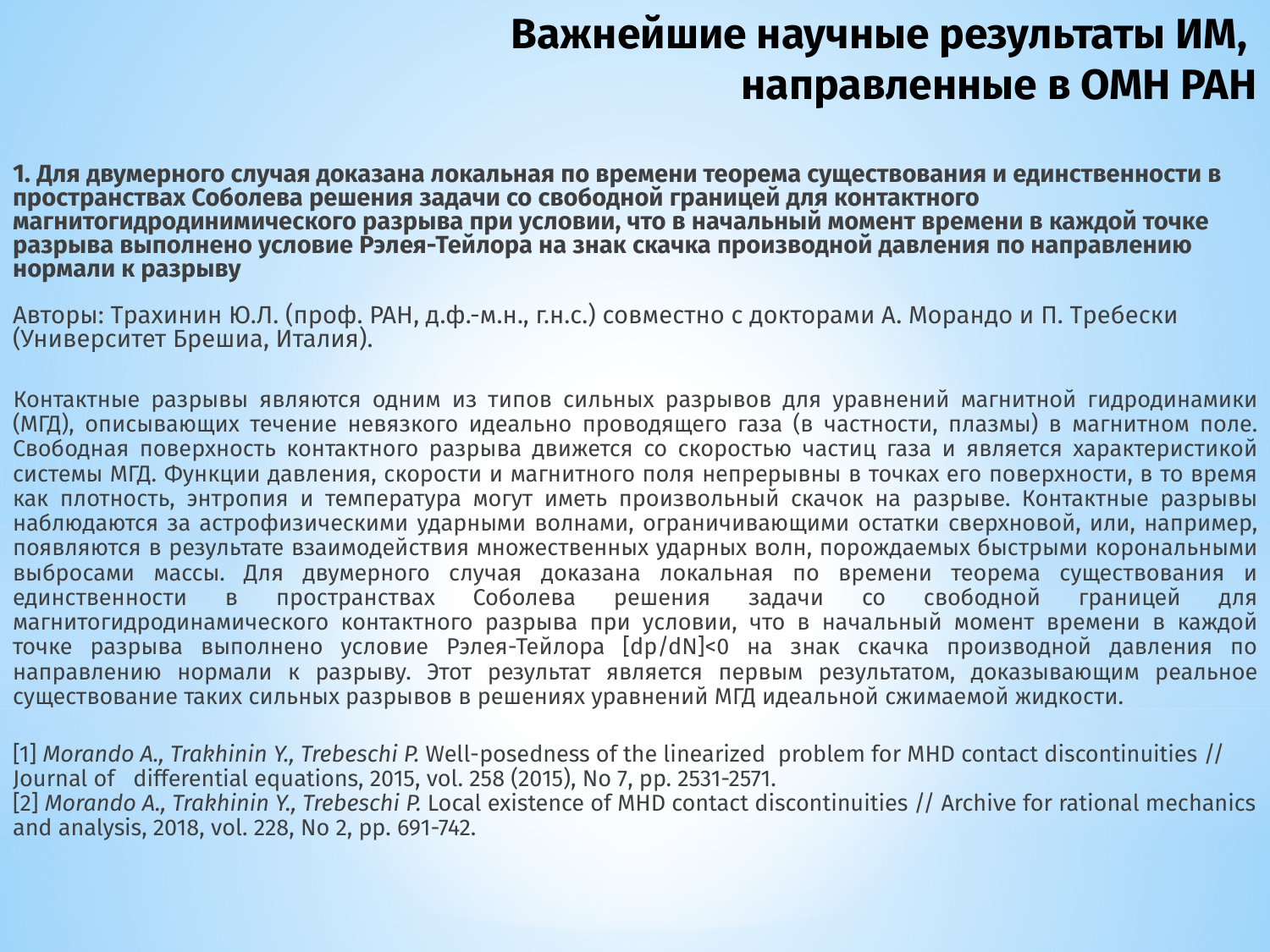

# Важнейшие научные результаты ИМ, направленные в ОМН РАН
1. Для двумерного случая доказана локальная по времени теорема существования и единственности в пространствах Соболева решения задачи со свободной границей для контактного магнитогидродинимического разрыва при условии, что в начальный момент времени в каждой точке разрыва выполнено условие Рэлея-Тейлора на знак скачка производной давления по направлению нормали к разрыву

Авторы: Трахинин Ю.Л. (проф. РАН, д.ф.-м.н., г.н.с.) совместно с докторами А. Морандо и П. Требески (Университет Брешиа, Италия).

Контактные разрывы являются одним из типов сильных разрывов для уравнений магнитной гидродинамики (МГД), описывающих течение невязкого идеально проводящего газа (в частности, плазмы) в магнитном поле. Свободная поверхность контактного разрыва движется со скоростью частиц газа и является характеристикой системы МГД. Функции давления, скорости и магнитного поля непрерывны в точках его поверхности, в то время как плотность, энтропия и температура могут иметь произвольный скачок на разрыве. Контактные разрывы наблюдаются за астрофизическими ударными волнами, ограничивающими остатки сверхновой, или, например, появляются в результате взаимодействия множественных ударных волн, порождаемых быстрыми корональными выбросами массы. Для двумерного случая доказана локальная по времени теорема существования и единственности в пространствах Соболева решения задачи со свободной границей для магнитогидродинамического контактного разрыва при условии, что в начальный момент времени в каждой точке разрыва выполнено условие Рэлея-Тейлора [dp/dN]<0 на знак скачка производной давления по направлению нормали к разрыву. Этот результат является первым результатом, доказывающим реальное существование таких сильных разрывов в решениях уравнений МГД идеальной сжимаемой жидкости.

[1] Morando A., Trakhinin Y., Trebeschi P. Well-posedness of the linearized  problem for MHD contact discontinuities // Journal of   differential equations, 2015, vol. 258 (2015), No 7, pp. 2531-2571.
[2] Morando A., Trakhinin Y., Trebeschi P. Local existence of MHD contact discontinuities // Archive for rational mechanics and analysis, 2018, vol. 228, No 2, pp. 691-742.